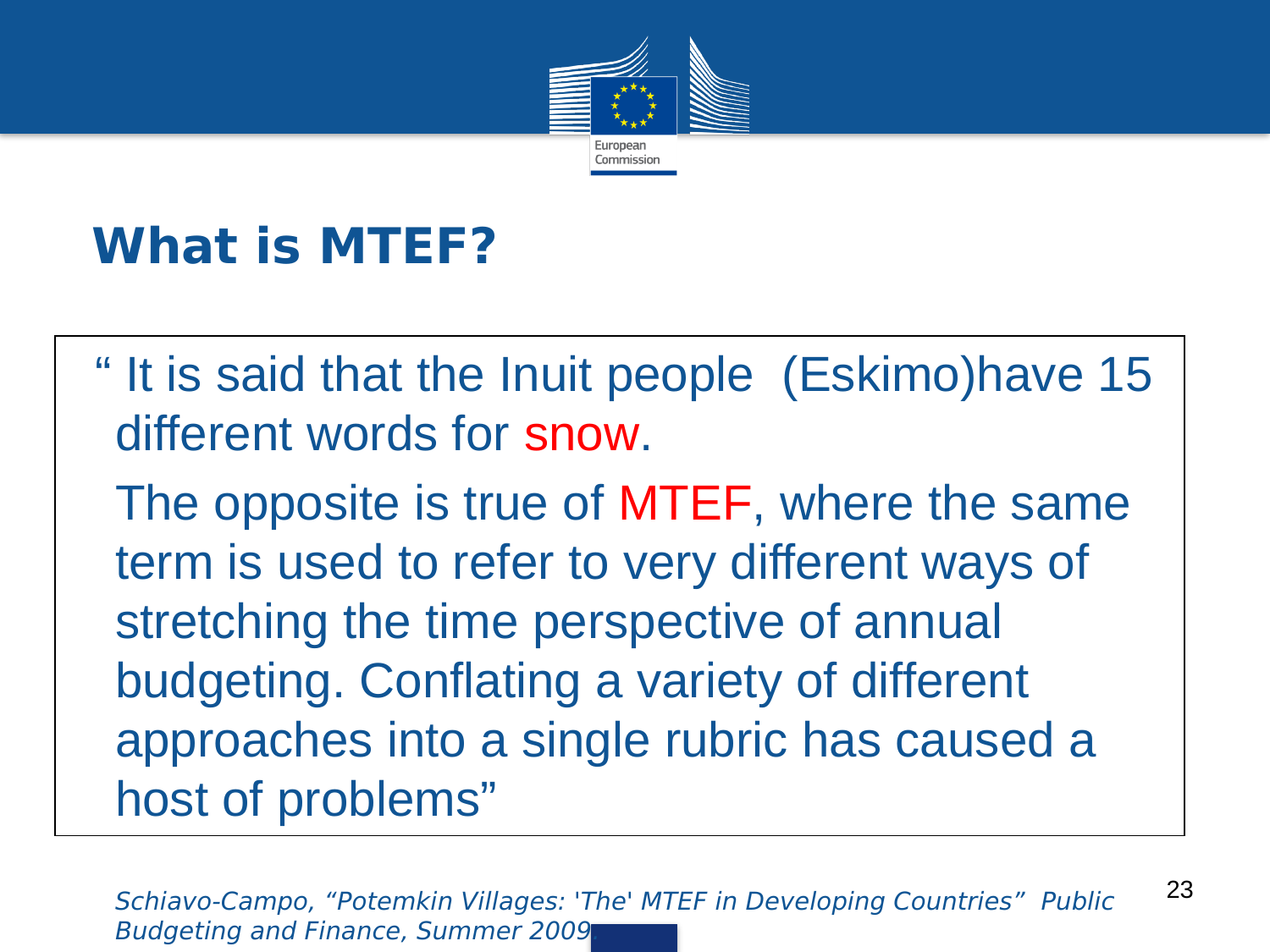

# What is MTEF?
  “ It is said that the Inuit people  (Eskimo)have 15 different words for snow.
	The opposite is true of MTEF, where the same term is used to refer to very different ways of stretching the time perspective of annual budgeting. Conflating a variety of different approaches into a single rubric has caused a host of problems”

	Schiavo-Campo, “Potemkin Villages: 'The' MTEF in Developing Countries”  Public Budgeting and Finance, Summer 2009.
23